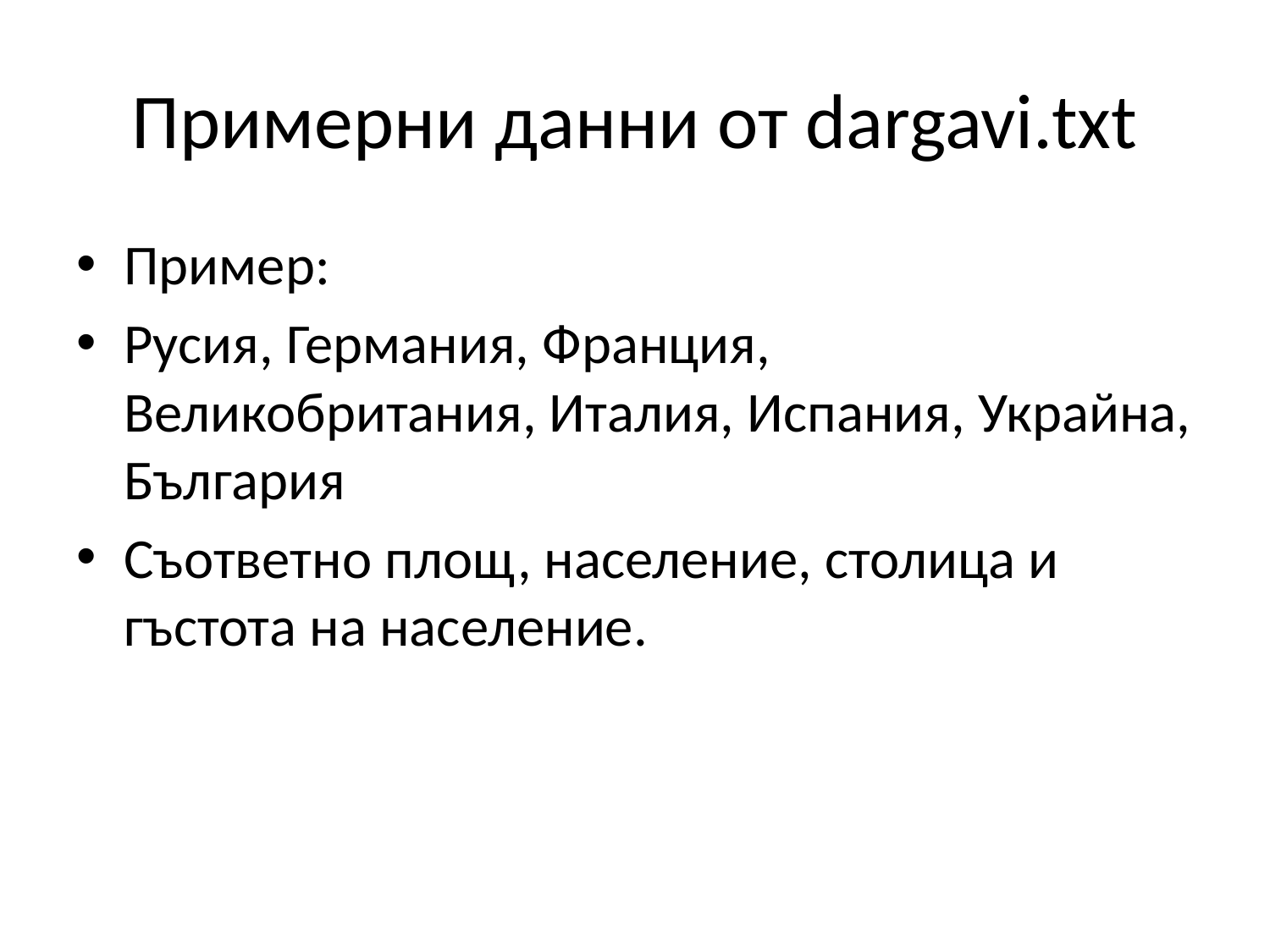

# Примерни данни от dargavi.txt
Пример:
Русия, Германия, Франция, Великобритания, Италия, Испания, Украйна, България
Съответно площ, население, столица и гъстота на население.